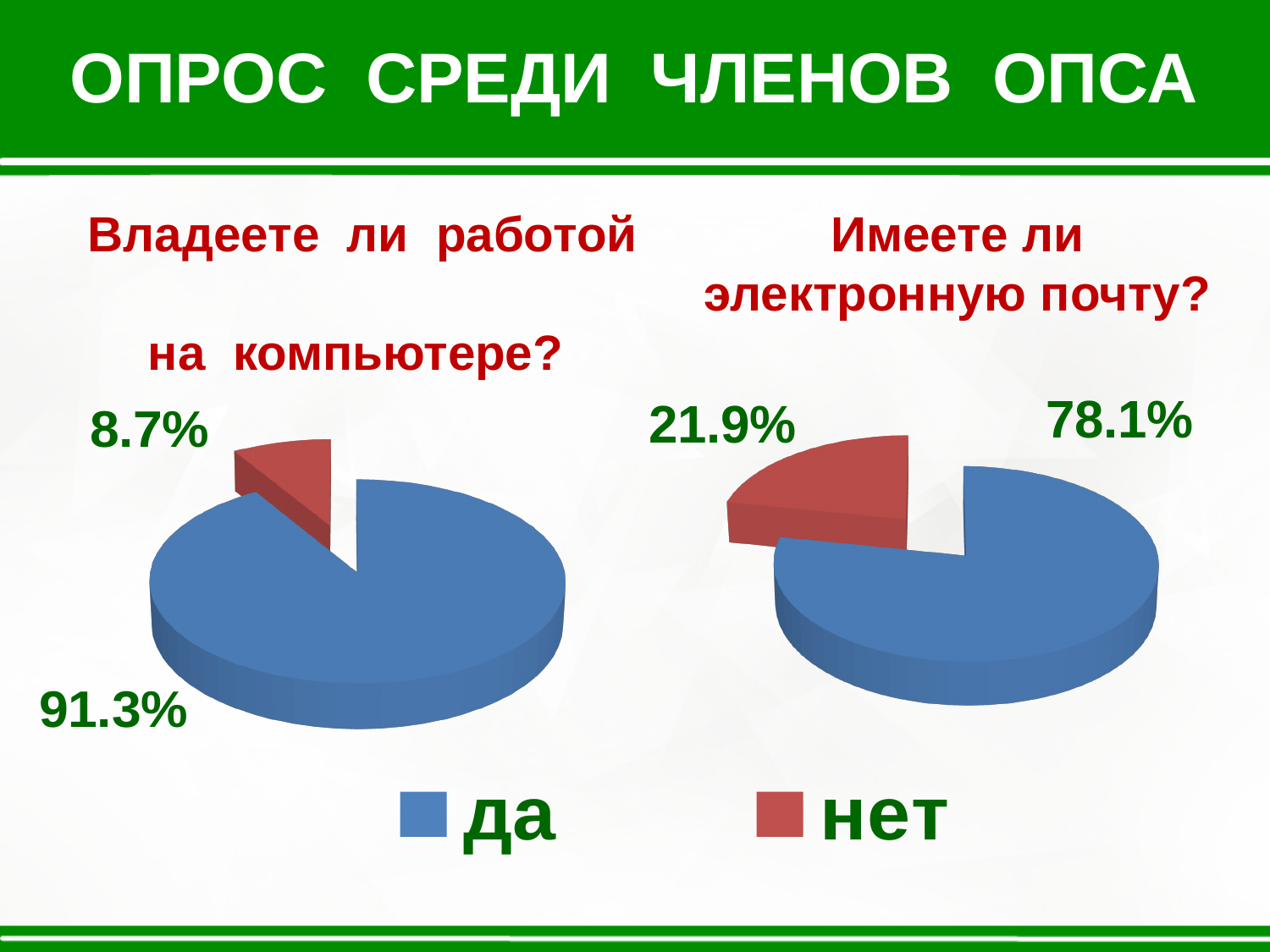

ОПРОС  СРЕДИ  ЧЛЕНОВ  ОПСА
 Владеете  ли  работой
на  компьютере?
Имеете ли электронную почту?

[unsupported chart]

[unsupported chart]